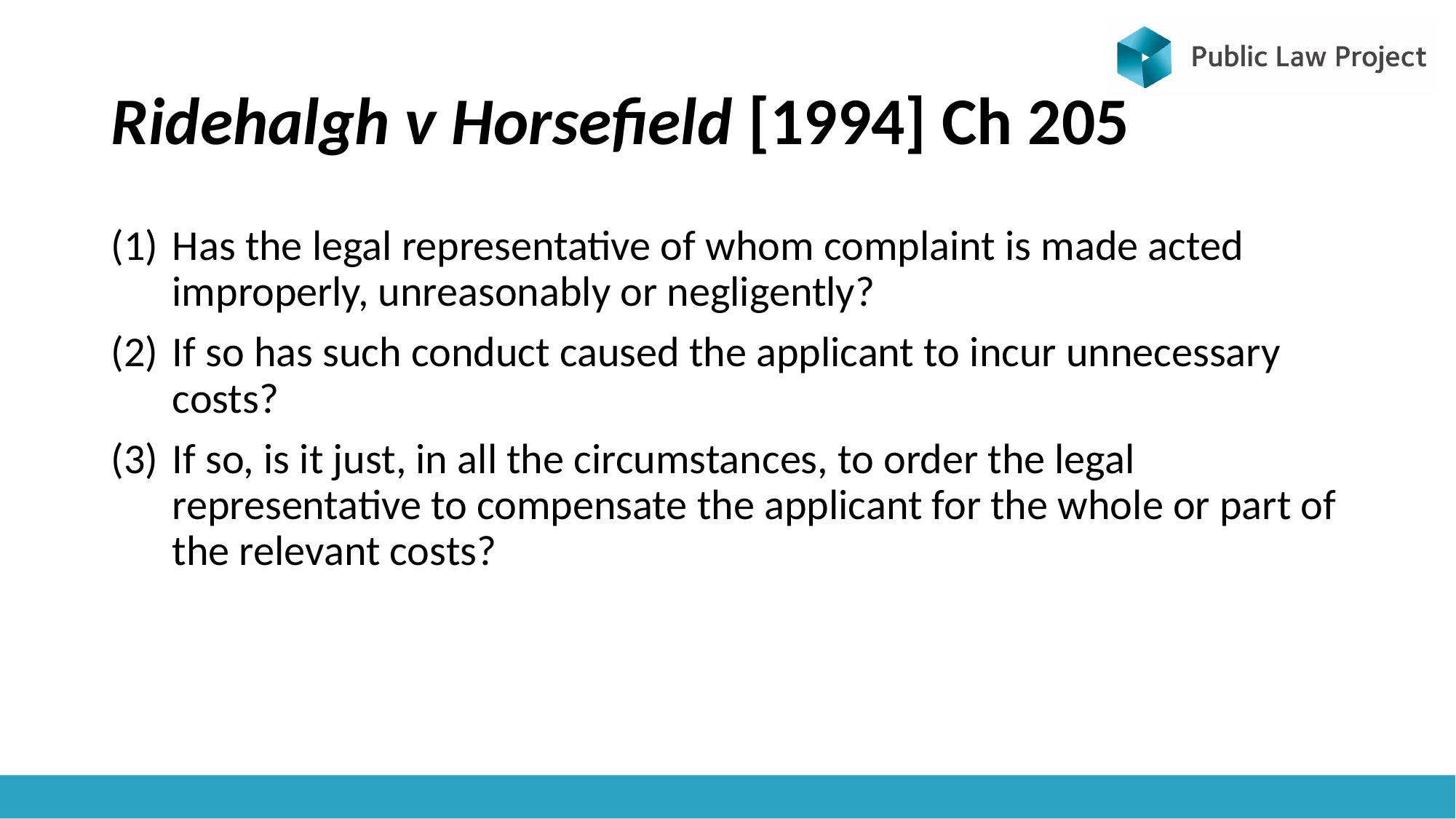

# Ridehalgh v Horsefield [1994] Ch 205
Has the legal representative of whom complaint is made acted improperly, unreasonably or negligently?
If so has such conduct caused the applicant to incur unnecessary costs?
If so, is it just, in all the circumstances, to order the legal representative to compensate the applicant for the whole or part of the relevant costs?